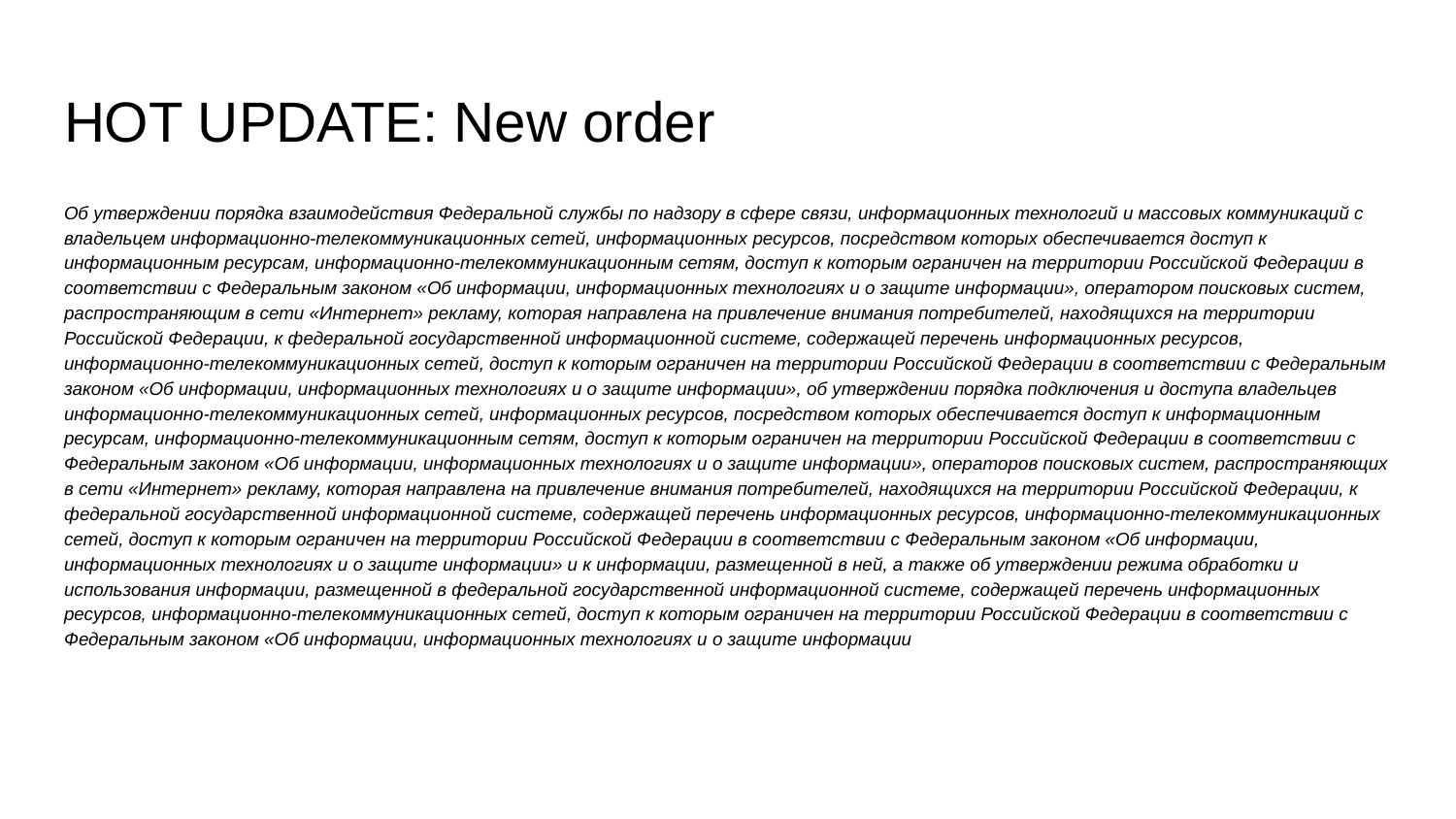

# HOT UPDATE: New order
Об утверждении порядка взаимодействия Федеральной службы по надзору в сфере связи, информационных технологий и массовых коммуникаций с владельцем информационно-телекоммуникационных сетей, информационных ресурсов, посредством которых обеспечивается доступ к информационным ресурсам, информационно-телекоммуникационным сетям, доступ к которым ограничен на территории Российской Федерации в соответствии с Федеральным законом «Об информации, информационных технологиях и о защите информации», оператором поисковых систем, распространяющим в сети «Интернет» рекламу, которая направлена на привлечение внимания потребителей, находящихся на территории Российской Федерации, к федеральной государственной информационной системе, содержащей перечень информационных ресурсов, информационно-телекоммуникационных сетей, доступ к которым ограничен на территории Российской Федерации в соответствии с Федеральным законом «Об информации, информационных технологиях и о защите информации», об утверждении порядка подключения и доступа владельцев информационно-телекоммуникационных сетей, информационных ресурсов, посредством которых обеспечивается доступ к информационным ресурсам, информационно-телекоммуникационным сетям, доступ к которым ограничен на территории Российской Федерации в соответствии с Федеральным законом «Об информации, информационных технологиях и о защите информации», операторов поисковых систем, распространяющих в сети «Интернет» рекламу, которая направлена на привлечение внимания потребителей, находящихся на территории Российской Федерации, к федеральной государственной информационной системе, содержащей перечень информационных ресурсов, информационно-телекоммуникационных сетей, доступ к которым ограничен на территории Российской Федерации в соответствии с Федеральным законом «Об информации, информационных технологиях и о защите информации» и к информации, размещенной в ней, а также об утверждении режима обработки и использования информации, размещенной в федеральной государственной информационной системе, содержащей перечень информационных ресурсов, информационно-телекоммуникационных сетей, доступ к которым ограничен на территории Российской Федерации в соответствии с Федеральным законом «Об информации, информационных технологиях и о защите информации